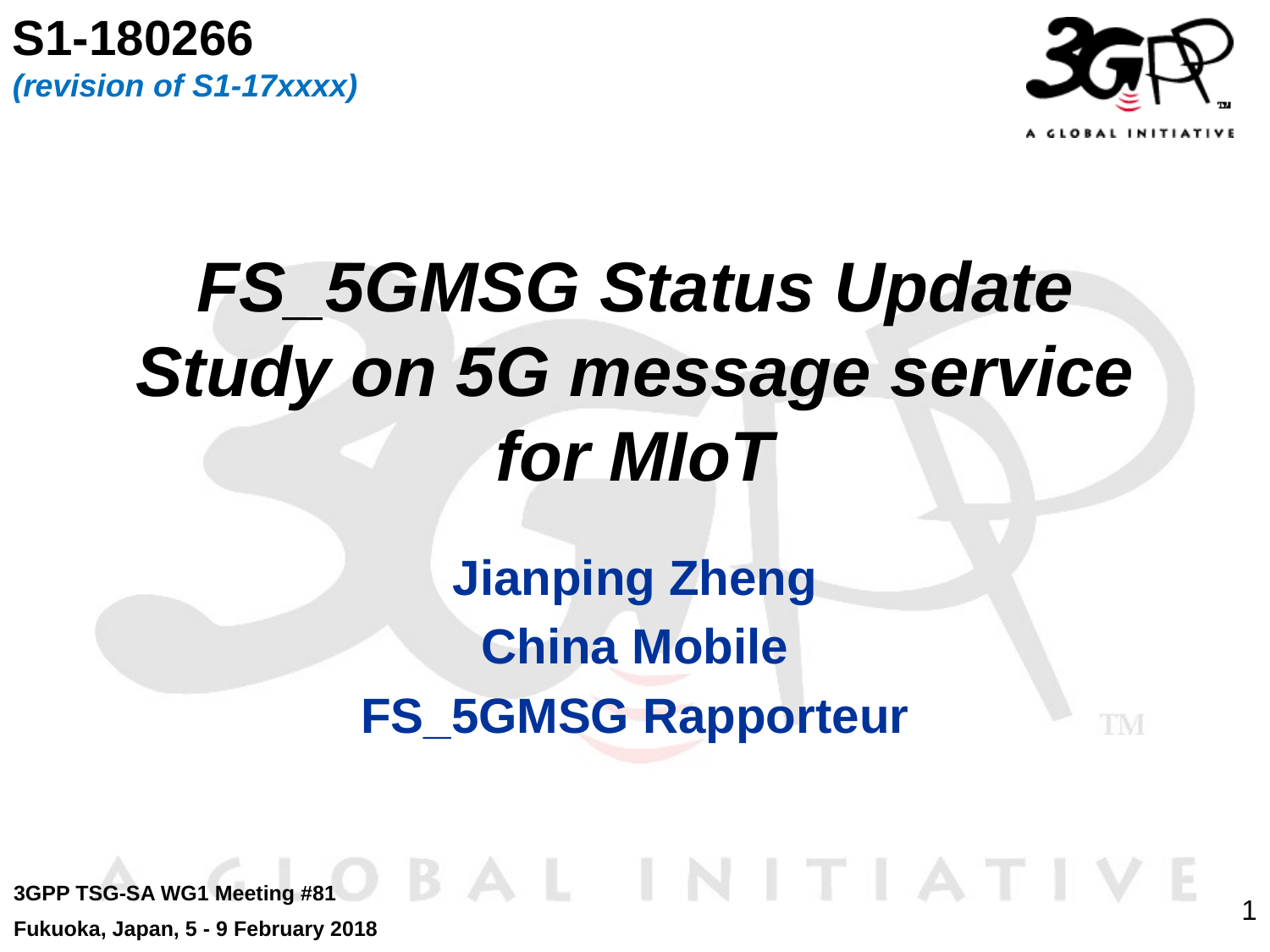

S1-180266
(revision of S1-17xxxx)
# FS_5GMSG Status Update Study on 5G message service for MIoT
Jianping Zheng
China Mobile
FS_5GMSG Rapporteur
3GPP TSG-SA WG1 Meeting #81
Fukuoka, Japan, 5 - 9 February 2018
1